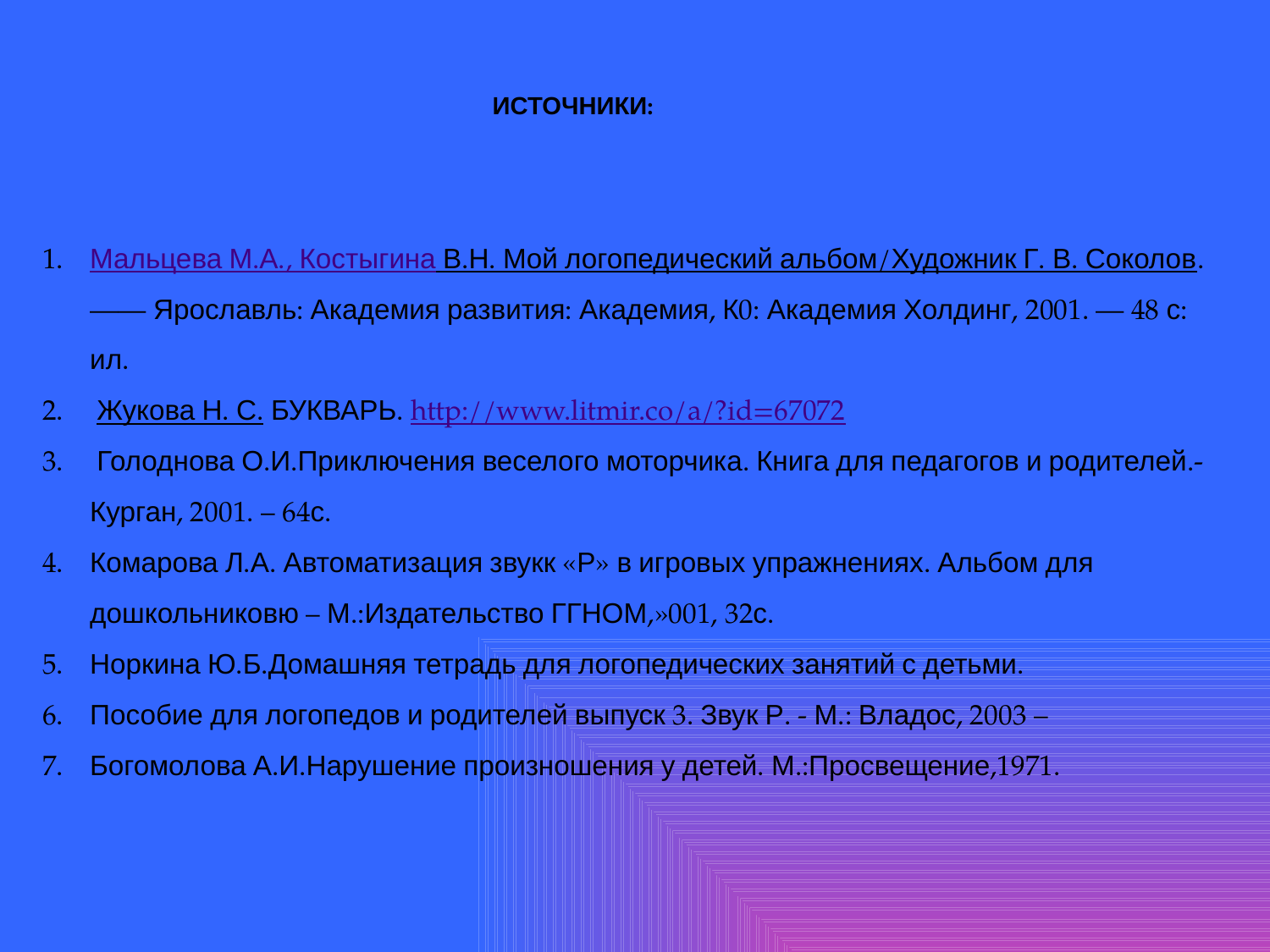

# Источники:
Мальцева М.А., Костыгина В.Н. Мой логопедический альбом/Художник Г. В. Соколов. —— Ярославль: Академия развития: Академия, К0: Академия Холдинг, 2001. — 48 с: ил.
 Жукова Н. С. БУКВАРЬ. http://www.litmir.co/a/?id=67072
 Голоднова О.И.Приключения веселого моторчика. Книга для педагогов и родителей.-Курган, 2001. – 64с.
Комарова Л.А. Автоматизация звукк «Р» в игровых упражнениях. Альбом для дошкольниковю – М.:Издательство ГГНОМ,»001, 32с.
Норкина Ю.Б.Домашняя тетрадь для логопедических занятий с детьми.
Пособие для логопедов и родителей выпуск 3. Звук Р. - М.: Владос, 2003 –
Богомолова А.И.Нарушение произношения у детей. М.:Просвещение,1971.